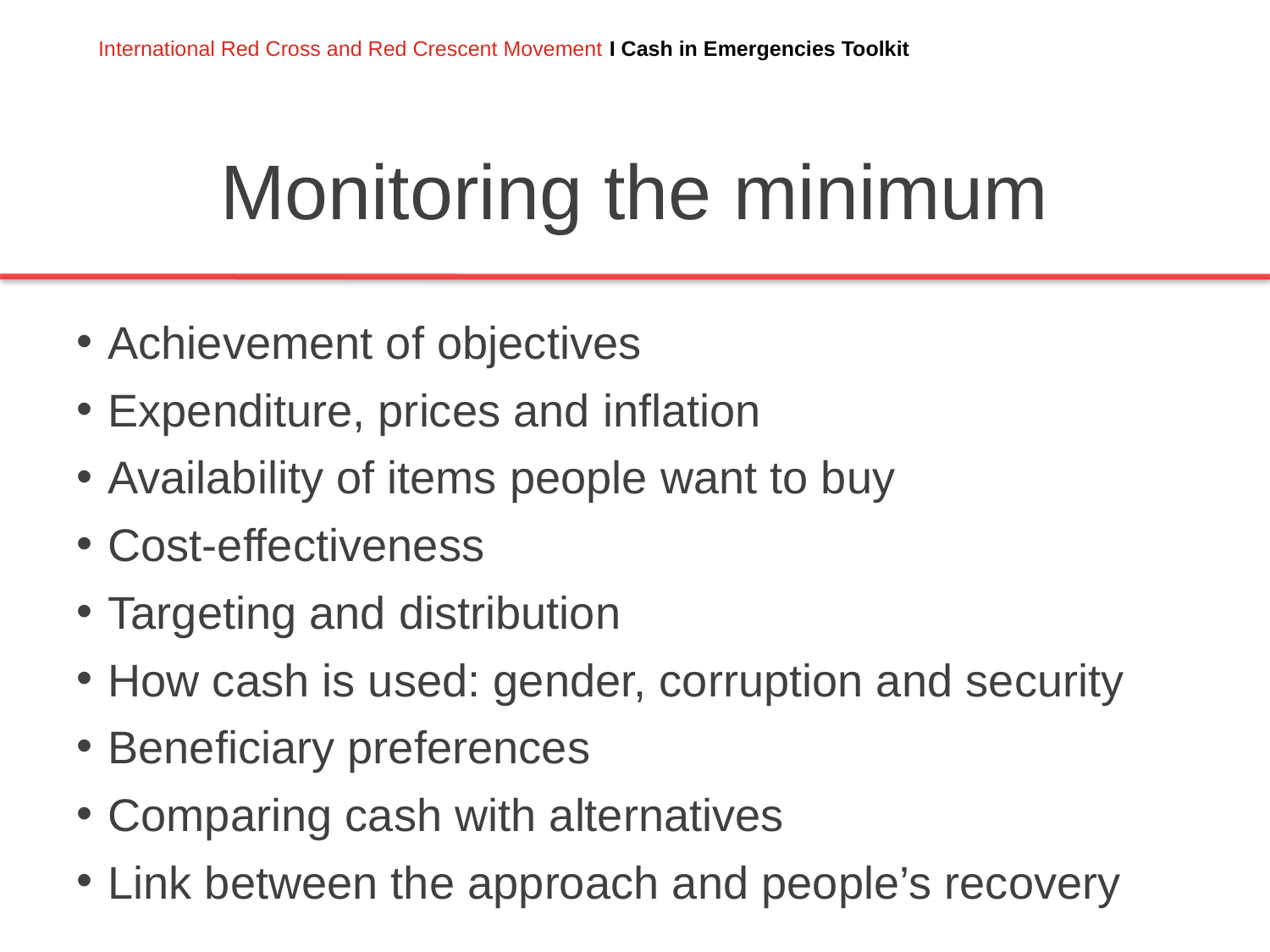

# Monitoring the minimum
Achievement of objectives
Expenditure, prices and inflation
Availability of items people want to buy
Cost-effectiveness
Targeting and distribution
How cash is used: gender, corruption and security
Beneficiary preferences
Comparing cash with alternatives
Link between the approach and people’s recovery